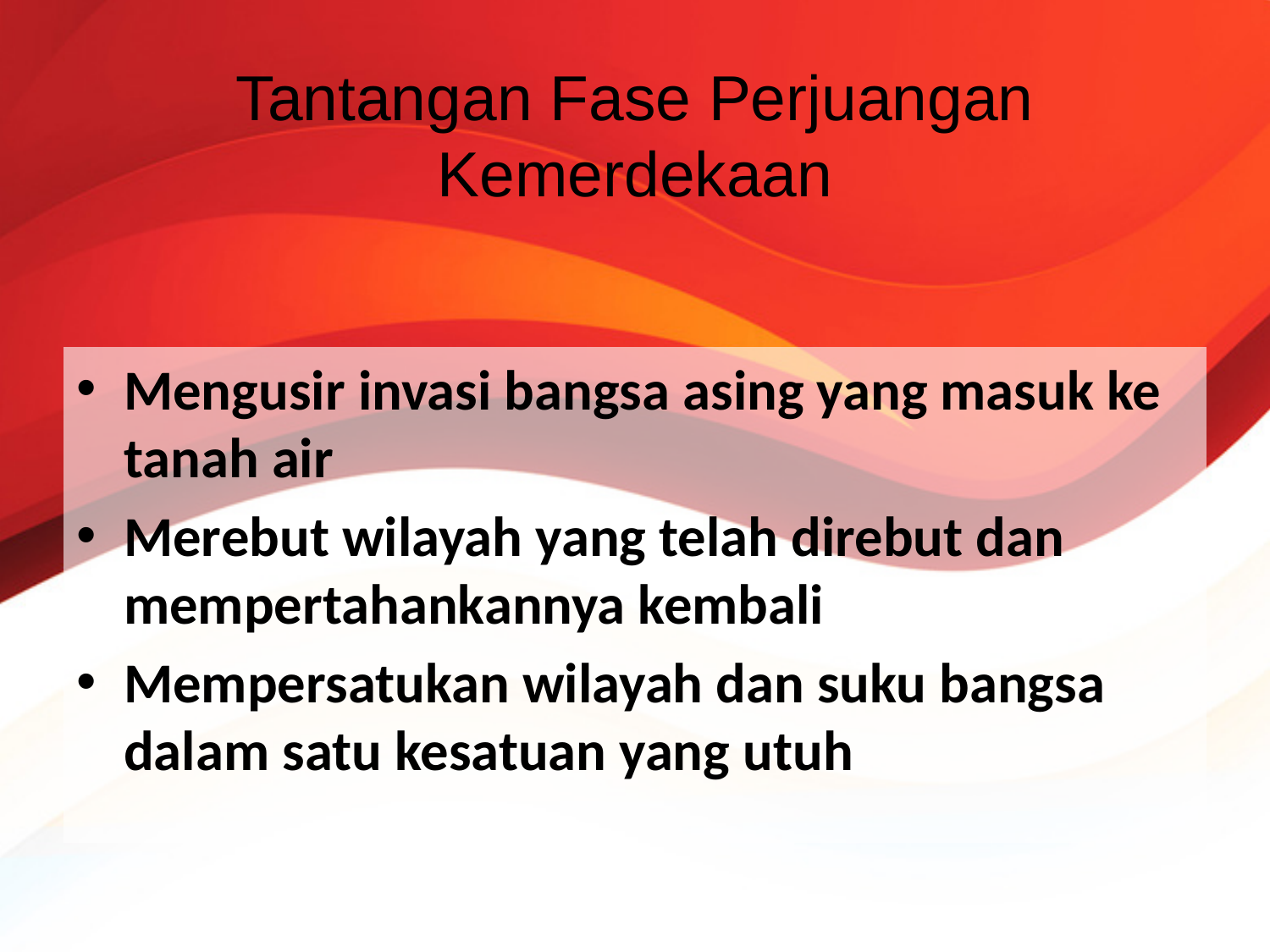

# Tantangan Fase Perjuangan Kemerdekaan
Mengusir invasi bangsa asing yang masuk ke tanah air
Merebut wilayah yang telah direbut dan mempertahankannya kembali
Mempersatukan wilayah dan suku bangsa dalam satu kesatuan yang utuh